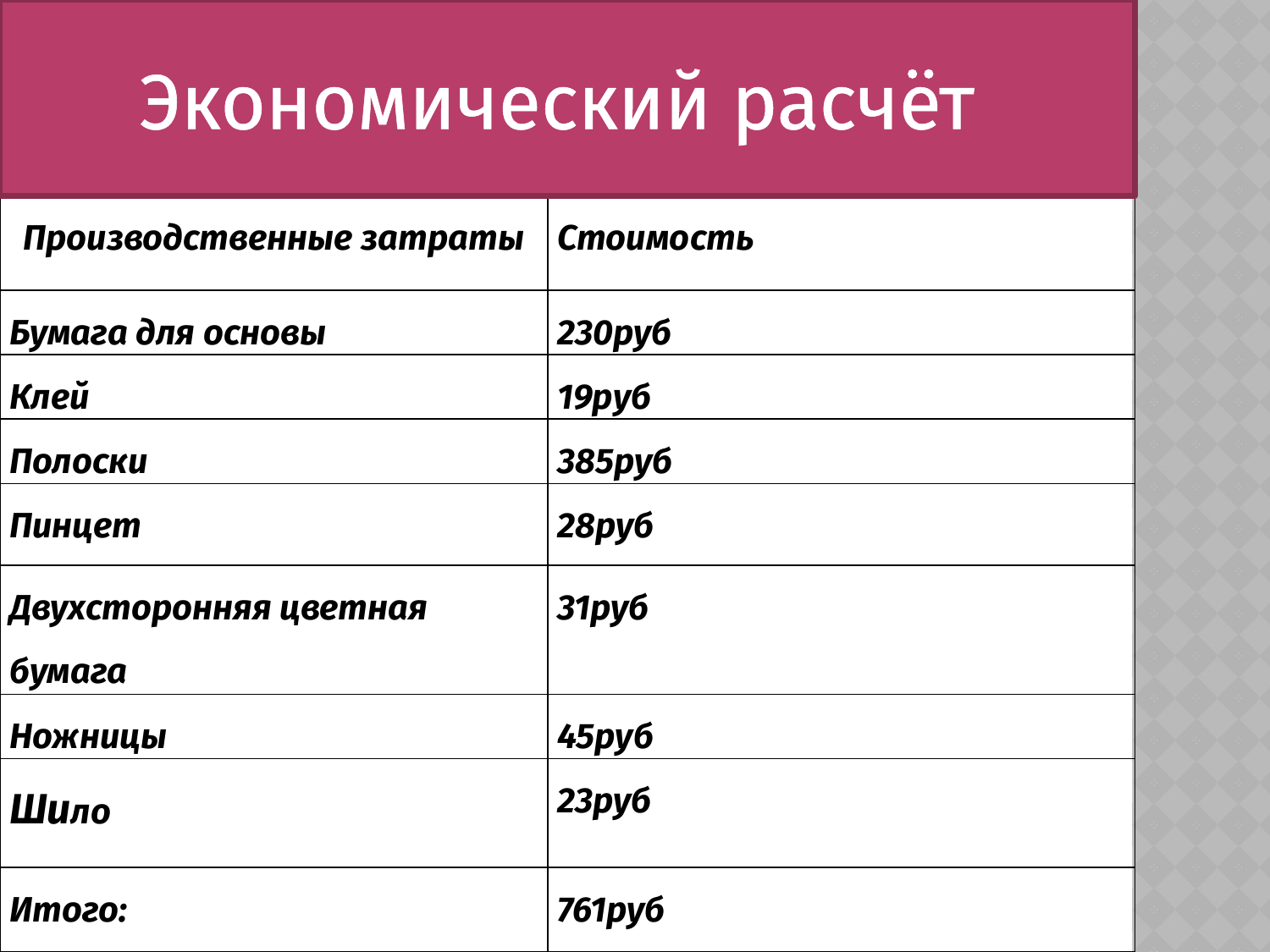

Экономический расчёт
| Производственные затраты | Стоимость |
| --- | --- |
| Бумага для основы | 230руб |
| Клей | 19руб |
| Полоски | 385руб |
| Пинцет | 28руб |
| Двухсторонняя цветная бумага | 31руб |
| Ножницы | 45руб |
| Шило | 23руб |
| Итого: | 761руб |